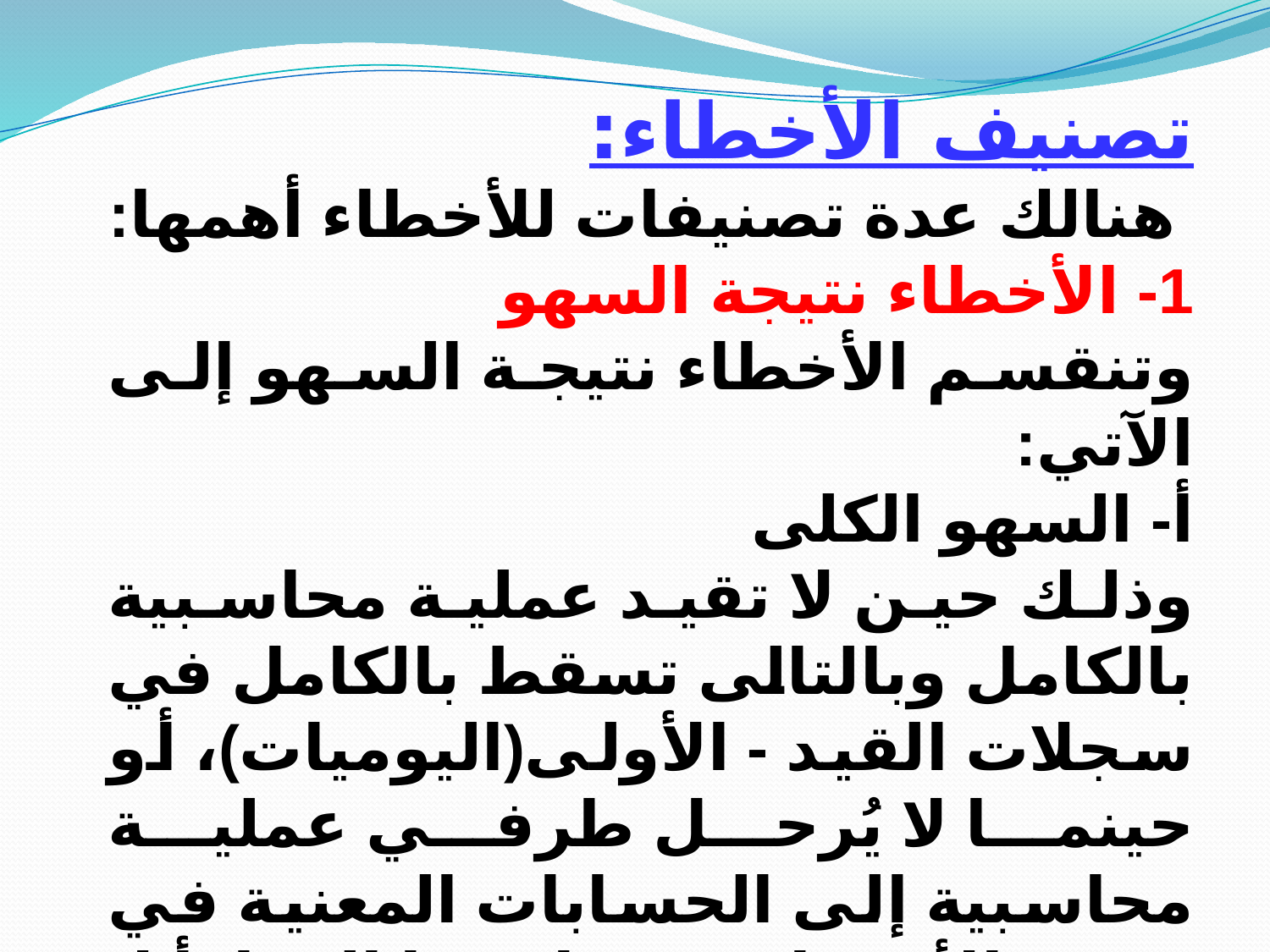

تصنيف الأخطاء:
 هنالك عدة تصنيفات للأخطاء أهمها:
1- الأخطاء نتيجة السهو
وتنقسم الأخطاء نتيجة السهو إلى الآتي:
أ- السهو الكلى
وذلك حين لا تقيد عملية محاسبية بالكامل وبالتالى تسقط بالكامل في سجلات القيد - الأولى(اليوميات)، أو حينما لا يُرحل طرفي عملية محاسبية إلى الحسابات المعنية في دفتر الأستاذ، ومثل هذا الخطأ لا يؤثر على توازن ميزان المراجعة.